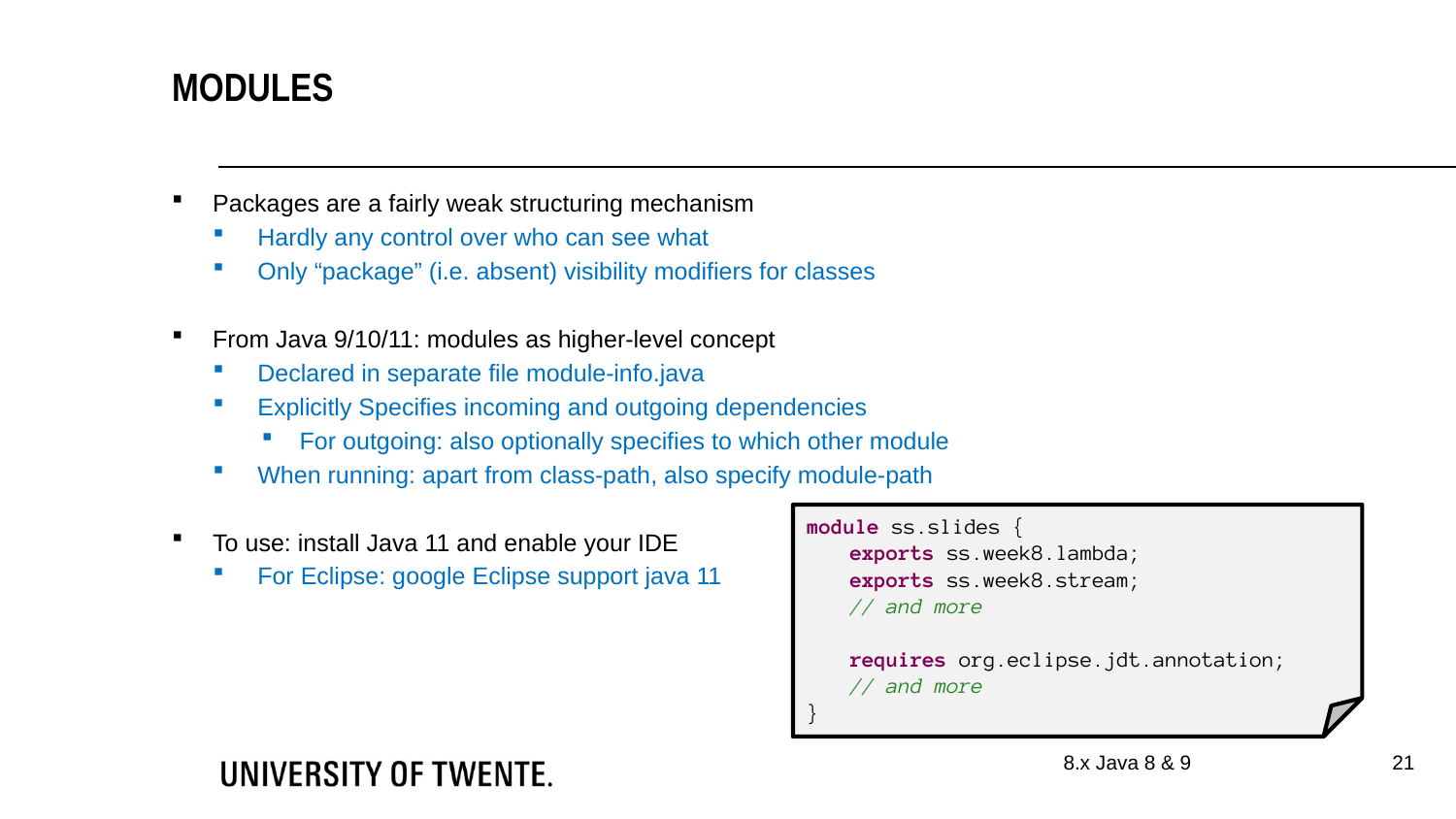

Modules
Packages are a fairly weak structuring mechanism
Hardly any control over who can see what
Only “package” (i.e. absent) visibility modifiers for classes

From Java 9/10/11: modules as higher-level concept
Declared in separate file module-info.java
Explicitly Specifies incoming and outgoing dependencies
For outgoing: also optionally specifies to which other module
When running: apart from class-path, also specify module-path

To use: install Java 11 and enable your IDE
For Eclipse: google Eclipse support java 11

module ss.slides {
	exports ss.week8.lambda;
	exports ss.week8.stream;
	// and more

	requires org.eclipse.jdt.annotation;
	// and more
}
21
8.x Java 8 & 9